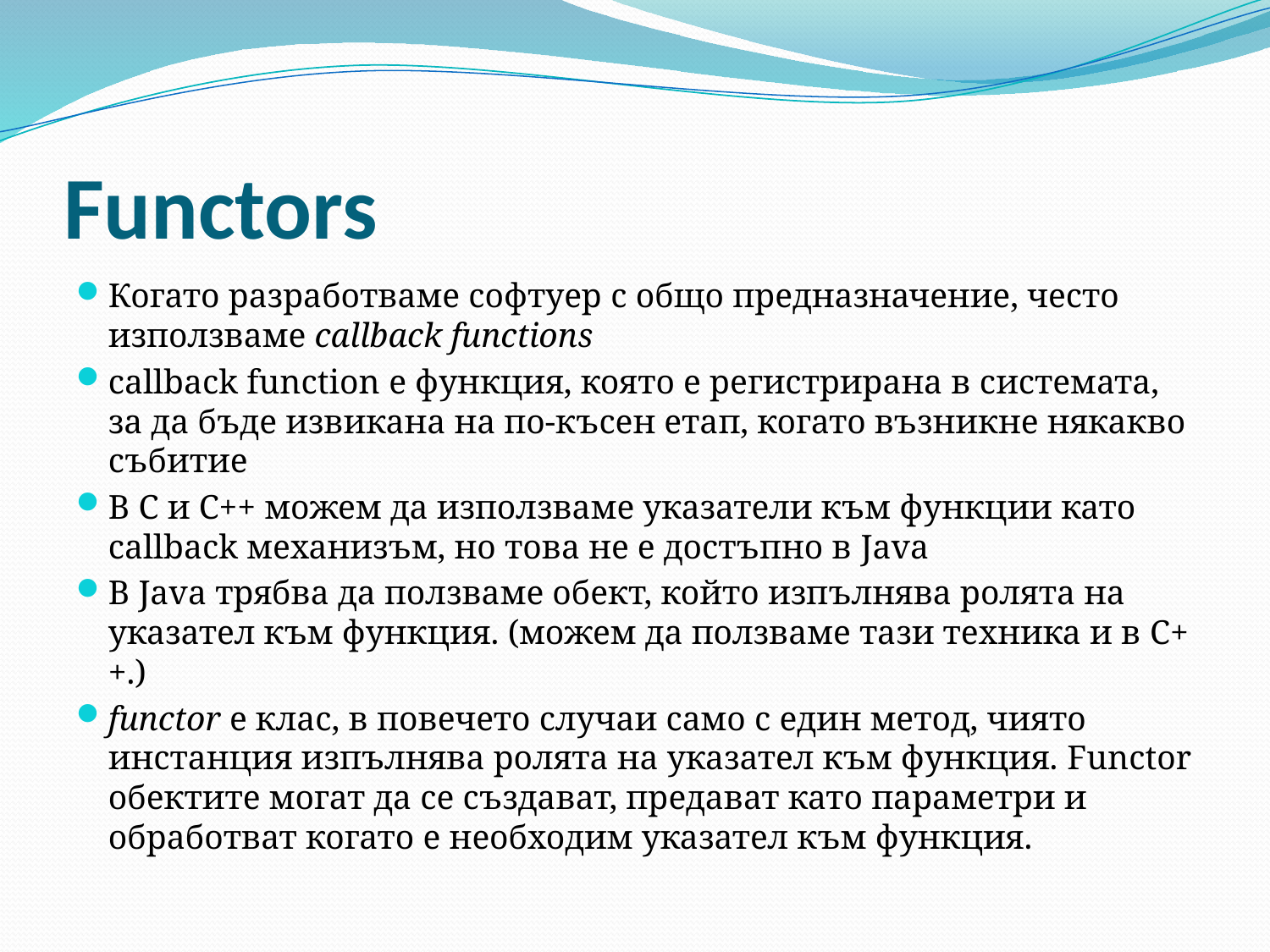

# Functors
Когато разработваме софтуер с общо предназначение, често използваме callback functions
callback function е функция, която е регистрирана в системата, за да бъде извикана на по-късен етап, когато възникне някакво събитие
В C и C++ можем да използваме указатели към функции като callback механизъм, но това не е достъпно в Java
В Java трябва да ползваме обект, който изпълнява ролята на указател към функция. (можем да ползваме тази техника и в C++.)
functor е клас, в повечето случаи само с един метод, чиято инстанция изпълнява ролята на указател към функция. Functor обектите могат да се създават, предават като параметри и обработват когато е необходим указател към функция.